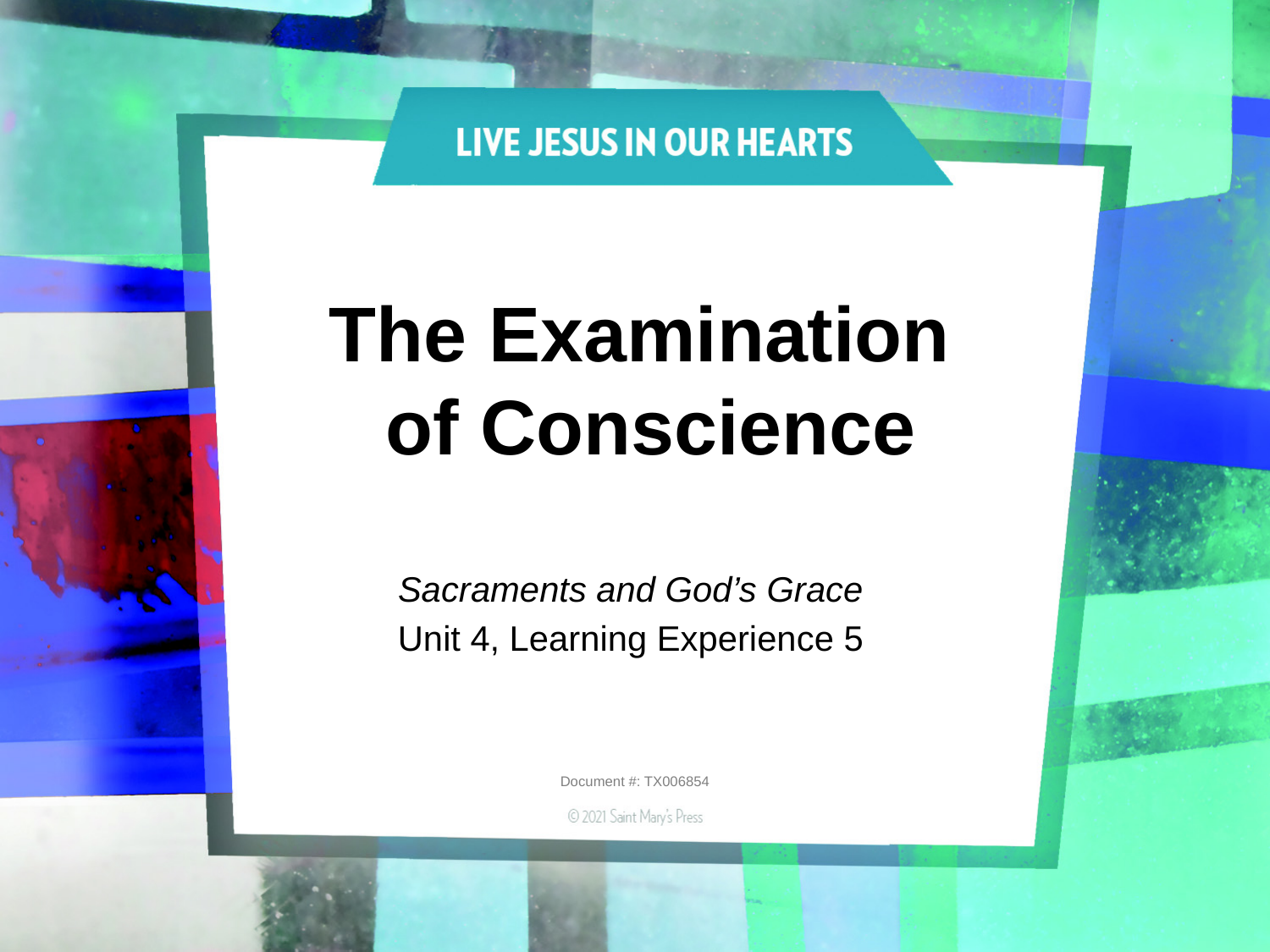

# The Examination of Conscience
Sacraments and God’s Grace
Unit 4, Learning Experience 5
Document #: TX006854